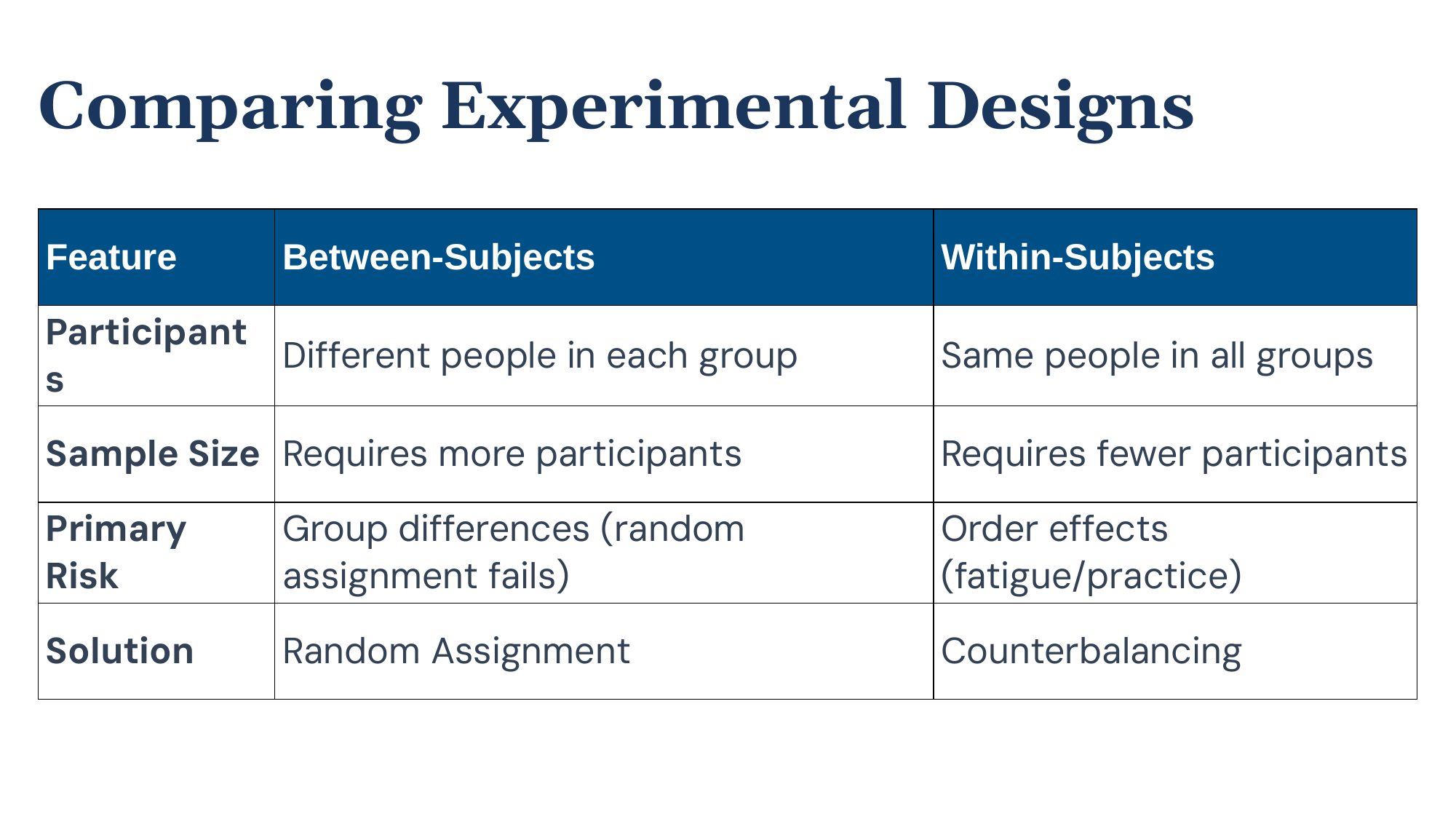

Comparing Experimental Designs
| Feature | Between-Subjects | Within-Subjects |
| --- | --- | --- |
| Participants | Different people in each group | Same people in all groups |
| Sample Size | Requires more participants | Requires fewer participants |
| Primary Risk | Group differences (random assignment fails) | Order effects (fatigue/practice) |
| Solution | Random Assignment | Counterbalancing |